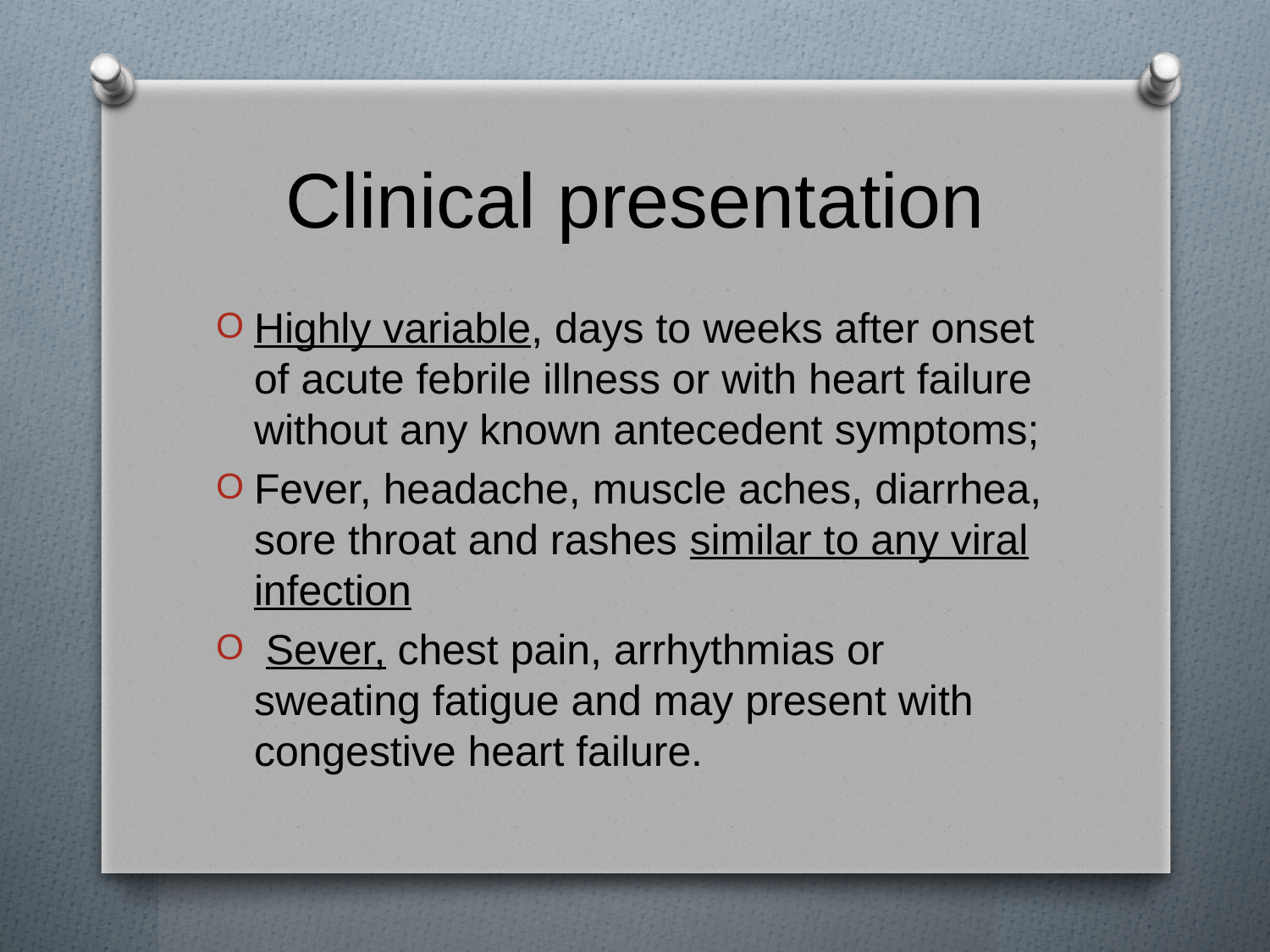

# Clinical presentation
Highly variable, days to weeks after onset of acute febrile illness or with heart failure without any known antecedent symptoms;
Fever, headache, muscle aches, diarrhea, sore throat and rashes similar to any viral infection
 Sever, chest pain, arrhythmias or sweating fatigue and may present with congestive heart failure.